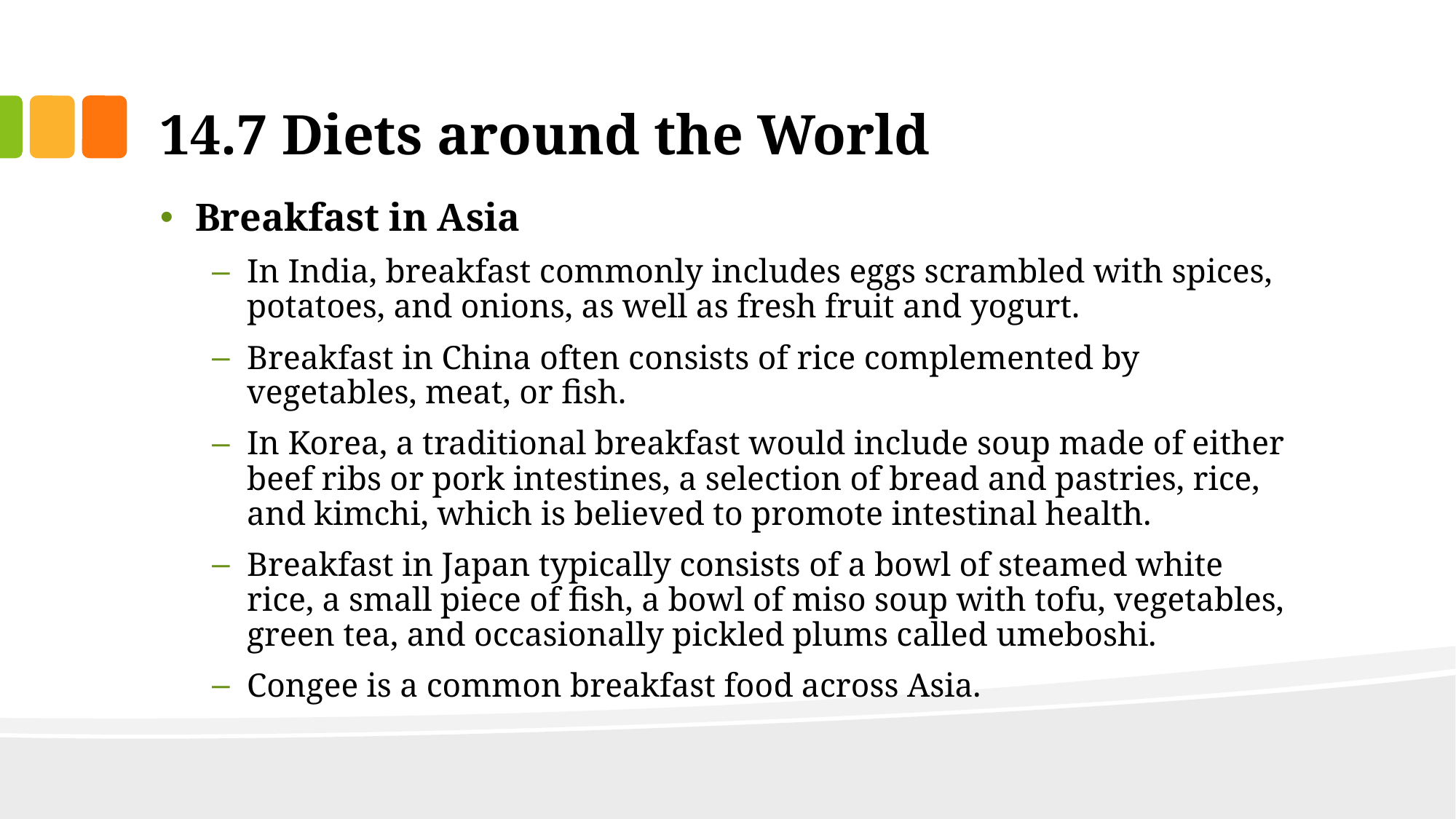

# 14.7 Diets around the World
Breakfast in Asia
In India, breakfast commonly includes eggs scrambled with spices, potatoes, and onions, as well as fresh fruit and yogurt.
Breakfast in China often consists of rice complemented by vegetables, meat, or fish.
In Korea, a traditional breakfast would include soup made of either beef ribs or pork intestines, a selection of bread and pastries, rice, and kimchi, which is believed to promote intestinal health.
Breakfast in Japan typically consists of a bowl of steamed white rice, a small piece of fish, a bowl of miso soup with tofu, vegetables, green tea, and occasionally pickled plums called umeboshi.
Congee is a common breakfast food across Asia.